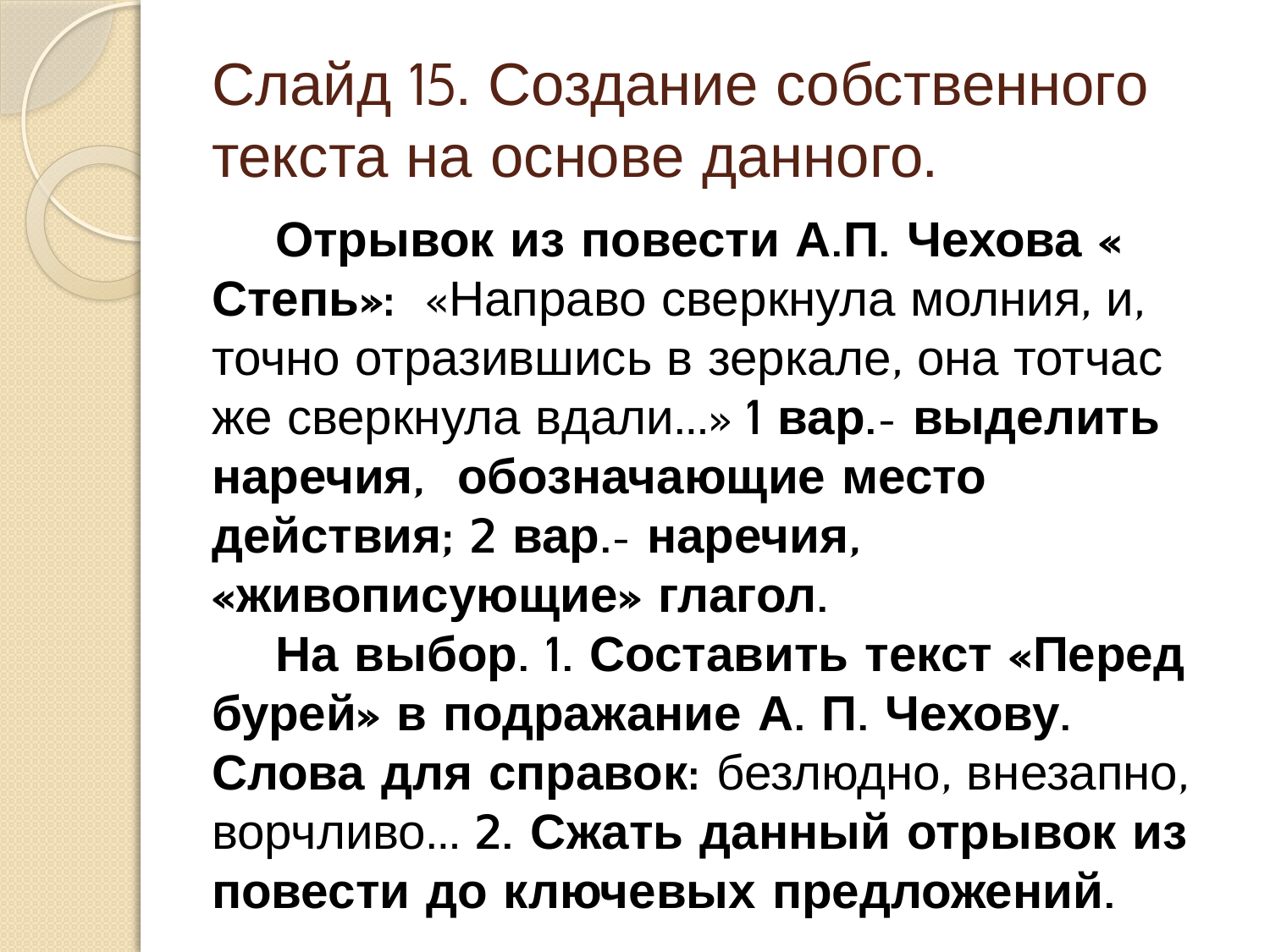

# Слайд 15. Создание собственного текста на основе данного.
Отрывок из повести А.П. Чехова « Степь»:  «Направо сверкнула молния, и, точно отразившись в зеркале, она тотчас же сверкнула вдали…» 1 вар.- выделить наречия,  обозначающие место действия; 2 вар.- наречия, «живописующие» глагол.
На выбор. 1. Составить текст «Перед бурей» в подражание А. П. Чехову. Слова для справок: безлюдно, внезапно, ворчливо… 2. Сжать данный отрывок из повести до ключевых предложений.